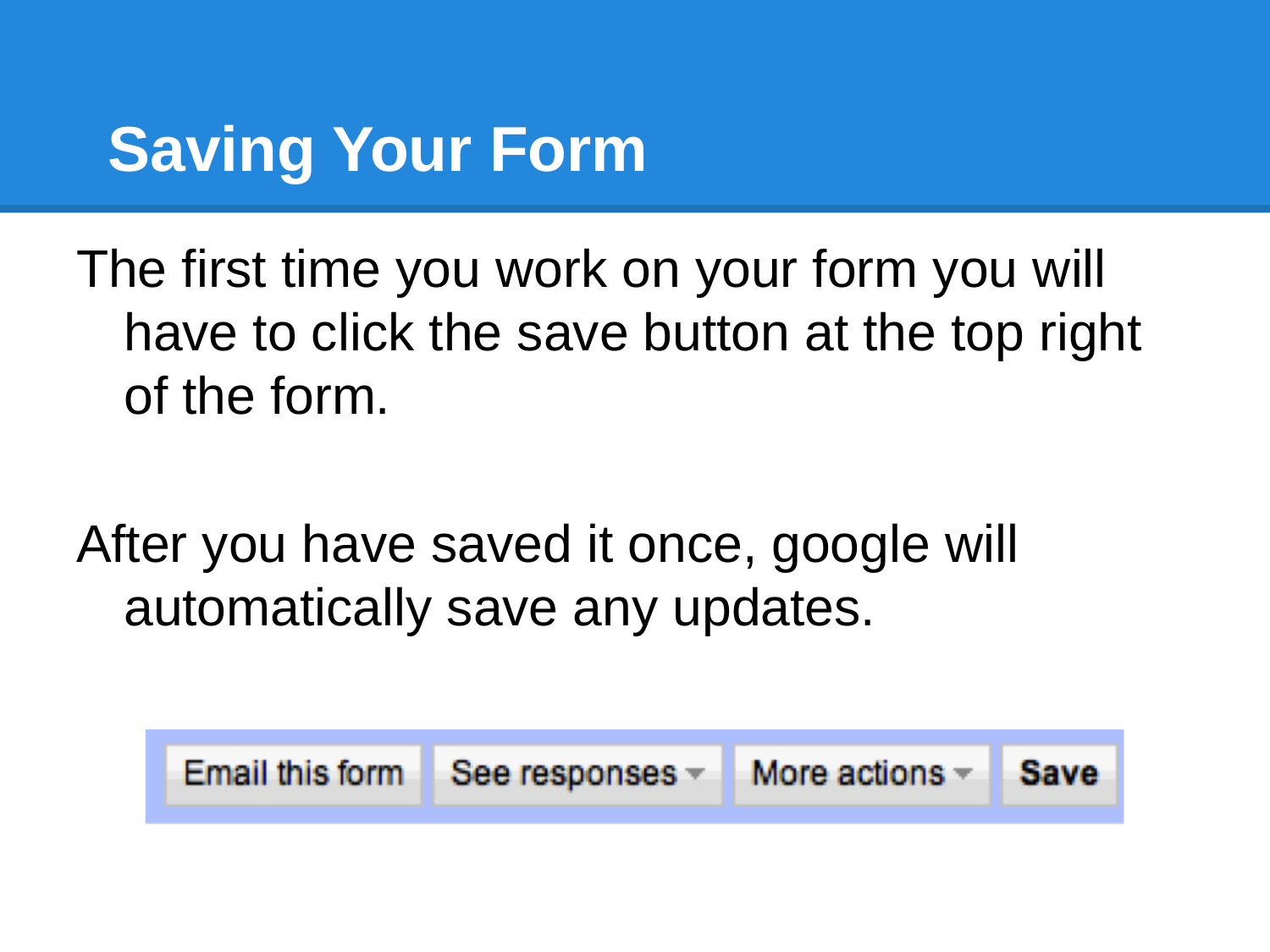

# Saving Your Form
The first time you work on your form you will have to click the save button at the top right of the form.

After you have saved it once, google will automatically save any updates.